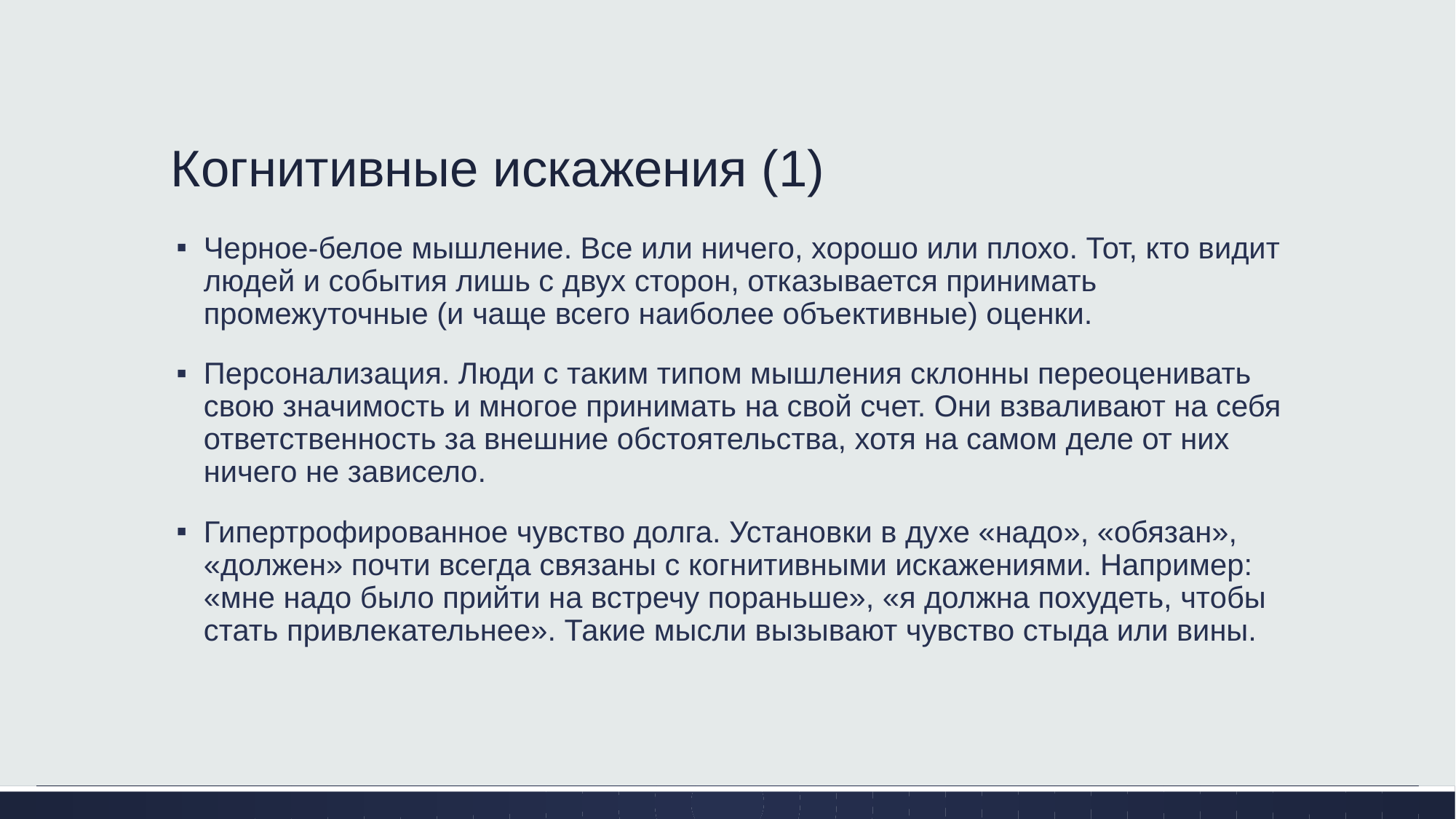

# Когнитивные искажения (1)
Черное-белое мышление. Все или ничего, хорошо или плохо. Тот, кто видит людей и события лишь с двух сторон, отказывается принимать промежуточные (и чаще всего наиболее объективные) оценки.
Персонализация. Люди с таким типом мышления склонны переоценивать свою значимость и многое принимать на свой счет. Они взваливают на себя ответственность за внешние обстоятельства, хотя на самом деле от них ничего не зависело.
Гипертрофированное чувство долга. Установки в духе «надо», «обязан», «должен» почти всегда связаны с когнитивными искажениями. Например: «мне надо было прийти на встречу пораньше», «я должна похудеть, чтобы стать привлекательнее». Такие мысли вызывают чувство стыда или вины.